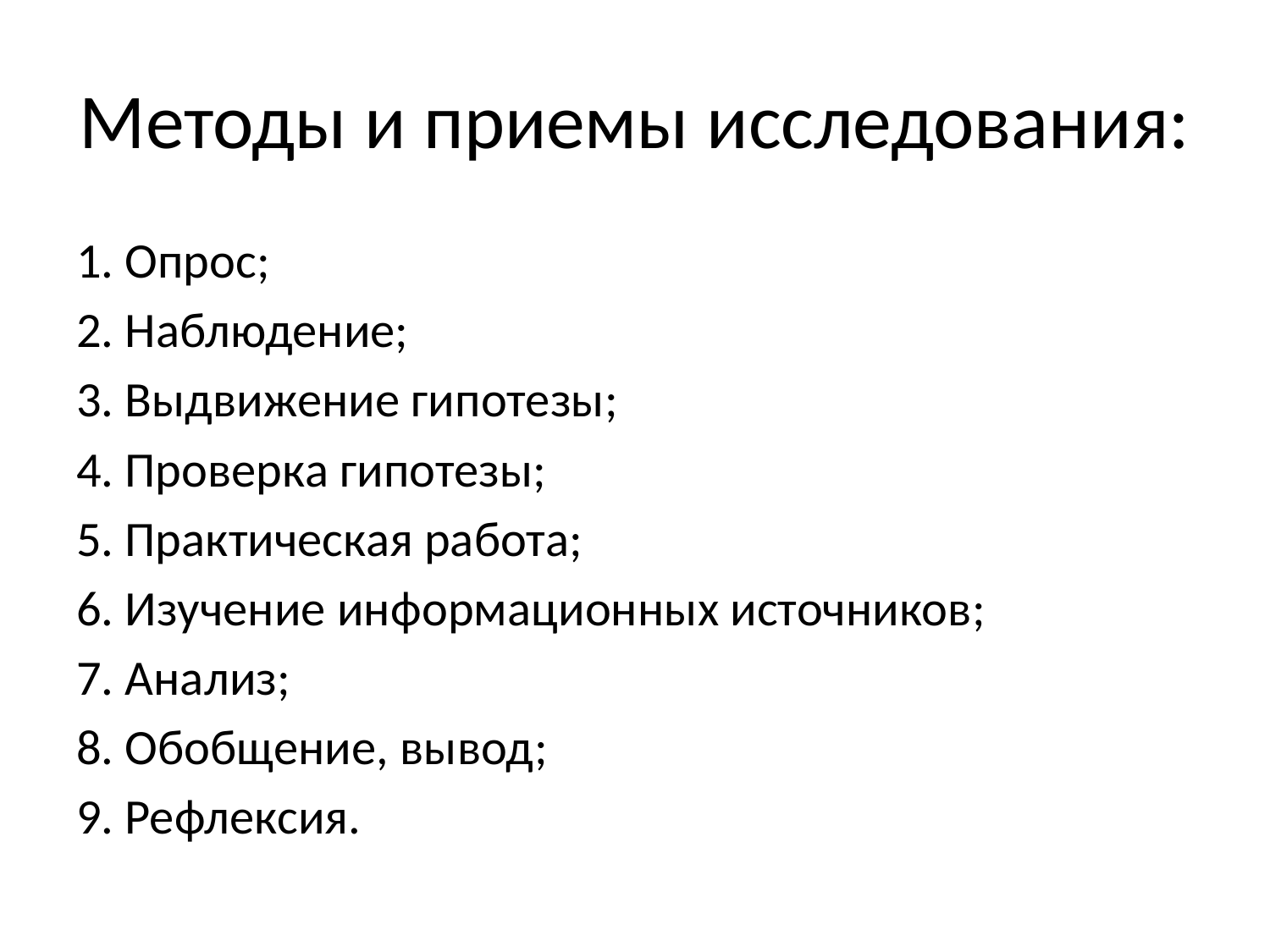

# Методы и приемы исследования:
1. Опрос;
2. Наблюдение;
3. Выдвижение гипотезы;
4. Проверка гипотезы;
5. Практическая работа;
6. Изучение информационных источников;
7. Анализ;
8. Обобщение, вывод;
9. Рефлексия.